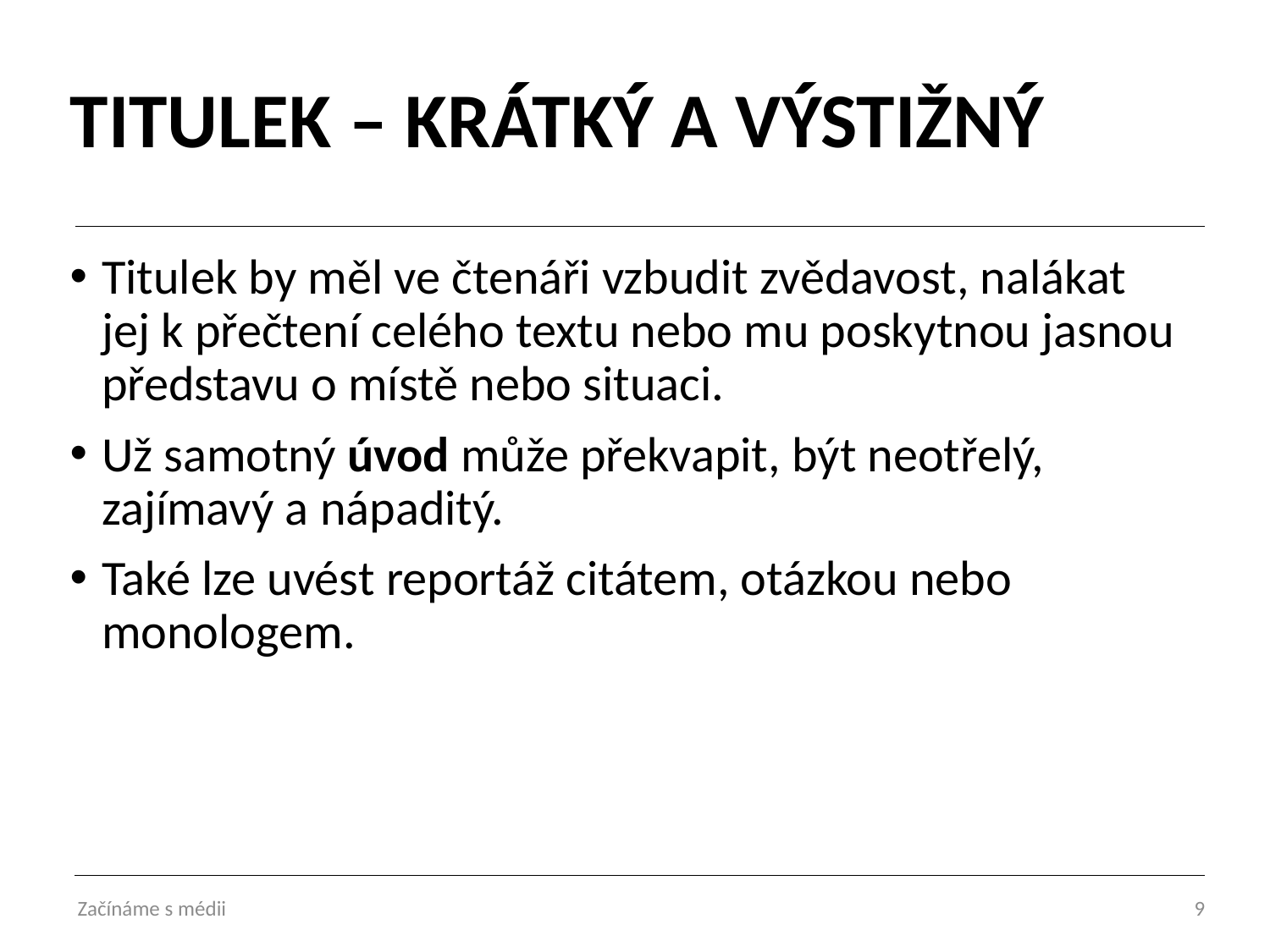

# TITULEK – KRÁTKÝ A VÝSTIŽNÝ
Titulek by měl ve čtenáři vzbudit zvědavost, nalákat jej k přečtení celého textu nebo mu poskytnou jasnou představu o místě nebo situaci.
Už samotný úvod může překvapit, být neotřelý, zajímavý a nápaditý.
Také lze uvést reportáž citátem, otázkou nebo monologem.

Začínáme s médii
9